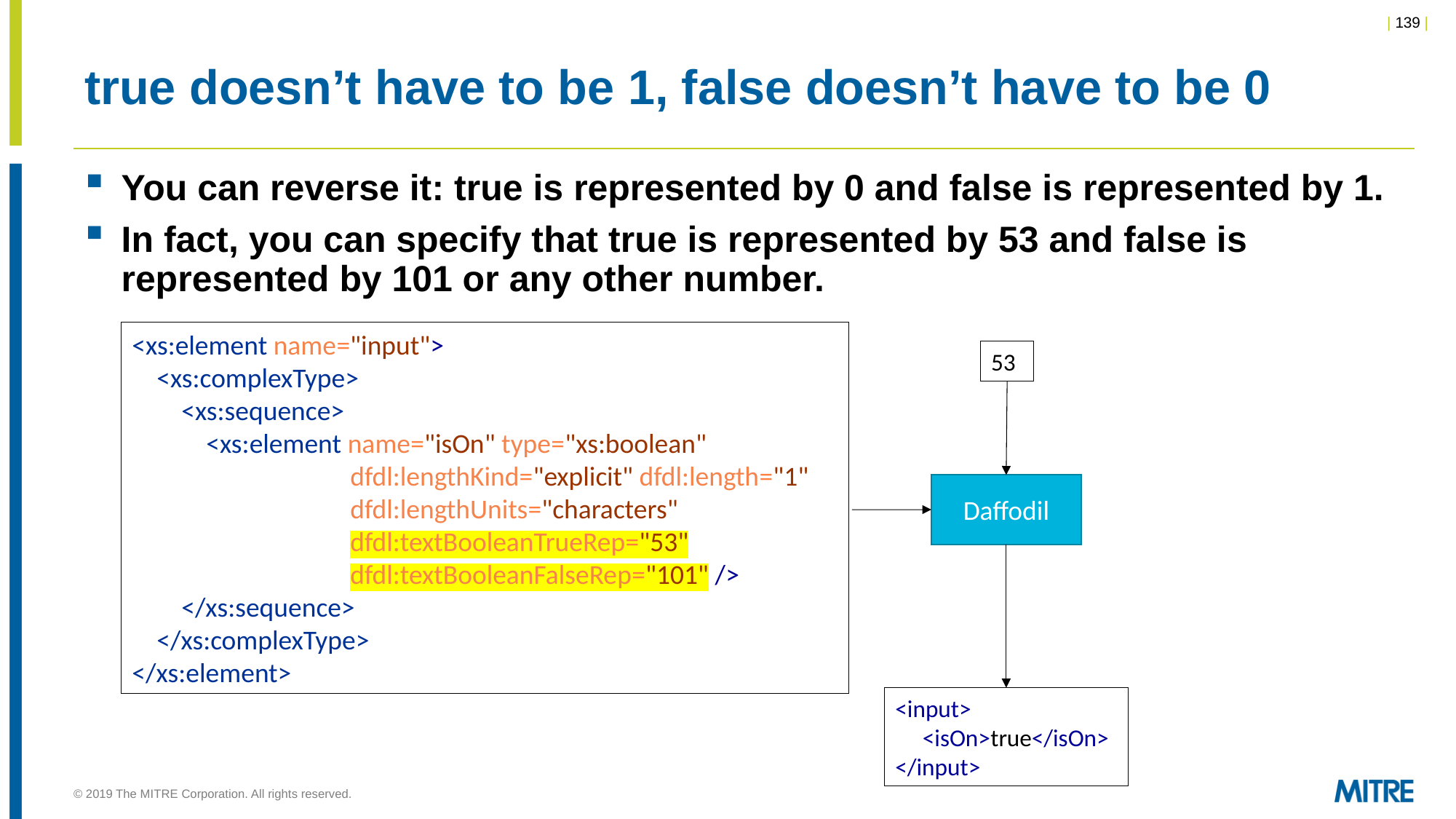

# true doesn’t have to be 1, false doesn’t have to be 0
You can reverse it: true is represented by 0 and false is represented by 1.
In fact, you can specify that true is represented by 53 and false is represented by 101 or any other number.
<xs:element name="input">
    <xs:complexType>
        <xs:sequence>
            <xs:element name="isOn" type="xs:boolean"
 		dfdl:lengthKind="explicit" dfdl:length="1"
 		dfdl:lengthUnits="characters"
                        	dfdl:textBooleanTrueRep="53"
                        	dfdl:textBooleanFalseRep="101" />
        </xs:sequence>
    </xs:complexType>
</xs:element>
53
Daffodil
<input>
     <isOn>true</isOn>
</input>
© 2019 The MITRE Corporation. All rights reserved.